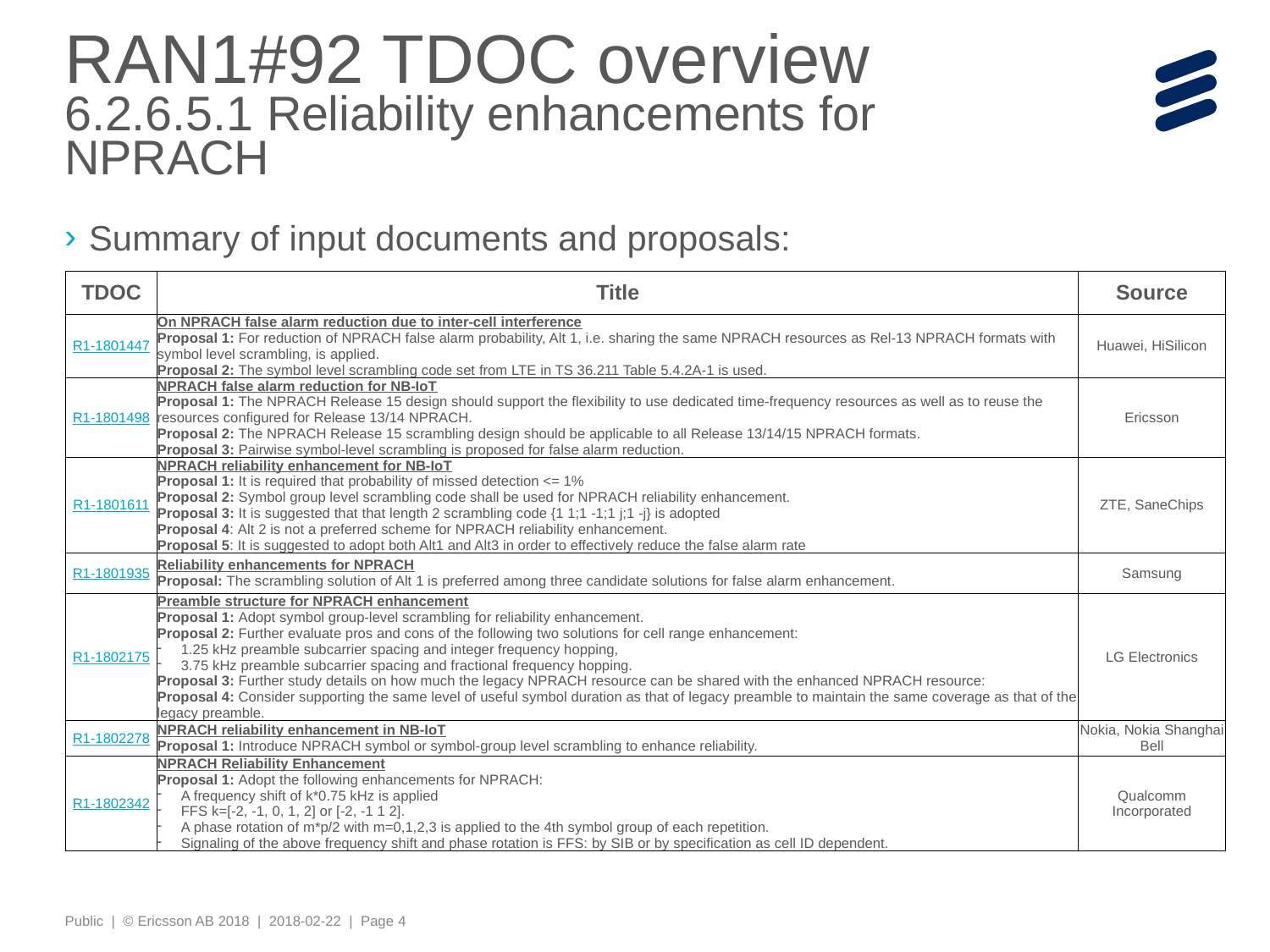

# RAN1#92 TDOC overview 6.2.6.5.1 Reliability enhancements for NPRACH
Summary of input documents and proposals:

| TDOC | Title | Source |
| --- | --- | --- |
| R1-1801447 | On NPRACH false alarm reduction due to inter-cell interference Proposal 1: For reduction of NPRACH false alarm probability, Alt 1, i.e. sharing the same NPRACH resources as Rel-13 NPRACH formats with symbol level scrambling, is applied. Proposal 2: The symbol level scrambling code set from LTE in TS 36.211 Table 5.4.2A-1 is used. | Huawei, HiSilicon |
| R1-1801498 | NPRACH false alarm reduction for NB-IoT Proposal 1: The NPRACH Release 15 design should support the flexibility to use dedicated time-frequency resources as well as to reuse the resources configured for Release 13/14 NPRACH. Proposal 2: The NPRACH Release 15 scrambling design should be applicable to all Release 13/14/15 NPRACH formats. Proposal 3: Pairwise symbol-level scrambling is proposed for false alarm reduction. | Ericsson |
| R1-1801611 | NPRACH reliability enhancement for NB-IoT Proposal 1: It is required that probability of missed detection <= 1% Proposal 2: Symbol group level scrambling code shall be used for NPRACH reliability enhancement. Proposal 3: It is suggested that that length 2 scrambling code {1 1;1 -1;1 j;1 -j} is adopted Proposal 4: Alt 2 is not a preferred scheme for NPRACH reliability enhancement. Proposal 5: It is suggested to adopt both Alt1 and Alt3 in order to effectively reduce the false alarm rate | ZTE, SaneChips |
| R1-1801935 | Reliability enhancements for NPRACH Proposal: The scrambling solution of Alt 1 is preferred among three candidate solutions for false alarm enhancement. | Samsung |
| R1-1802175 | Preamble structure for NPRACH enhancement Proposal 1: Adopt symbol group-level scrambling for reliability enhancement. Proposal 2: Further evaluate pros and cons of the following two solutions for cell range enhancement: 1.25 kHz preamble subcarrier spacing and integer frequency hopping, 3.75 kHz preamble subcarrier spacing and fractional frequency hopping. Proposal 3: Further study details on how much the legacy NPRACH resource can be shared with the enhanced NPRACH resource: Proposal 4: Consider supporting the same level of useful symbol duration as that of legacy preamble to maintain the same coverage as that of the legacy preamble. | LG Electronics |
| R1-1802278 | NPRACH reliability enhancement in NB-IoT Proposal 1: Introduce NPRACH symbol or symbol-group level scrambling to enhance reliability. | Nokia, Nokia Shanghai Bell |
| R1-1802342 | NPRACH Reliability Enhancement Proposal 1: Adopt the following enhancements for NPRACH: A frequency shift of k\*0.75 kHz is applied FFS k=[-2, -1, 0, 1, 2] or [-2, -1 1 2]. A phase rotation of m\*p/2 with m=0,1,2,3 is applied to the 4th symbol group of each repetition. Signaling of the above frequency shift and phase rotation is FFS: by SIB or by specification as cell ID dependent. | Qualcomm Incorporated |